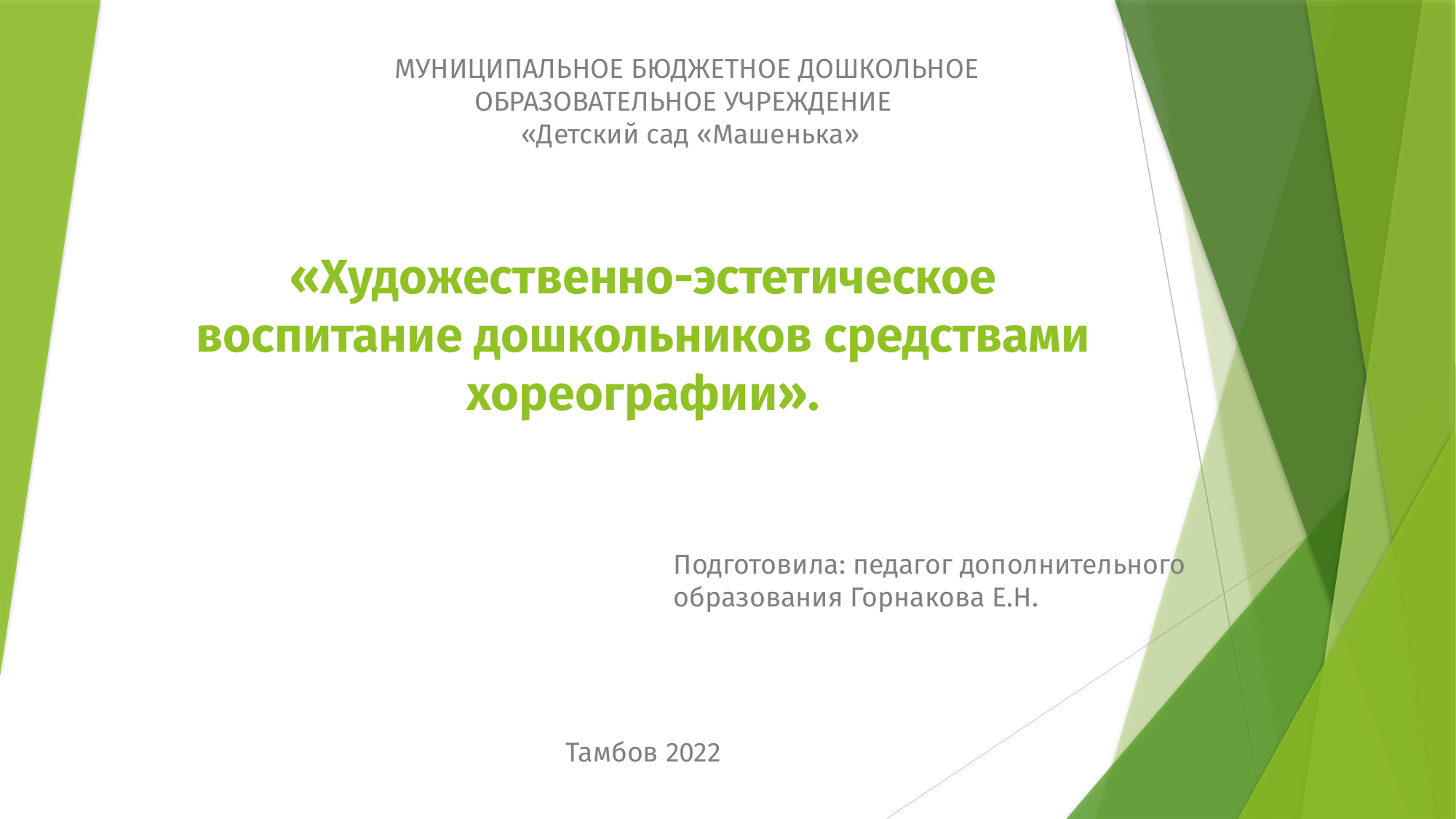

МУНИЦИПАЛЬНОЕ БЮДЖЕТНОЕ ДОШКОЛЬНОЕ
ОБРАЗОВАТЕЛЬНОЕ УЧРЕЖДЕНИЕ 
«Детский сад «Машенька»

# «Художественно-эстетическое воспитание дошкольников средствами хореографии».
Подготовила: педагог дополнительного образования Горнакова Е.Н.
Тамбов 2022